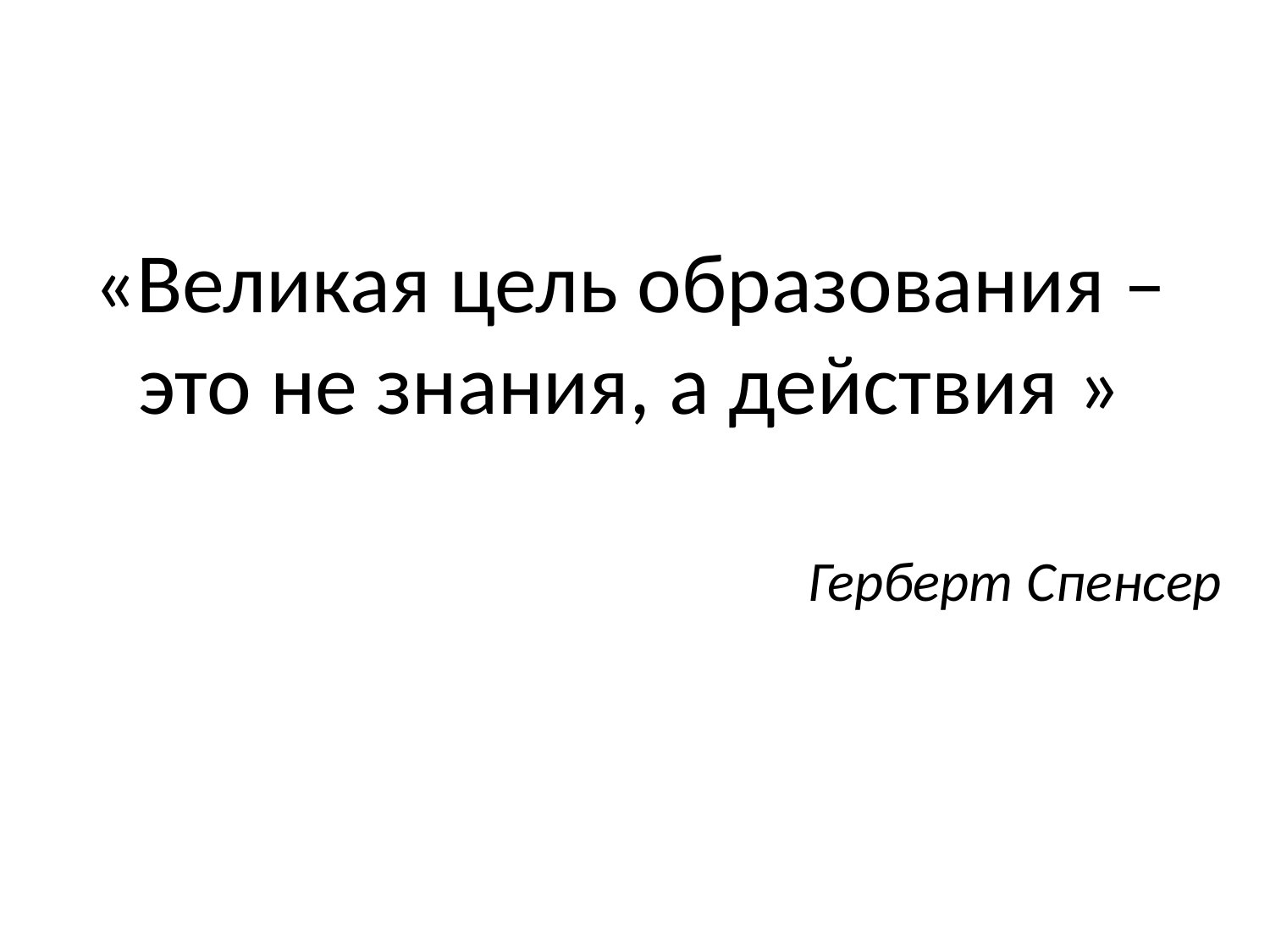

#
«Великая цель образования – это не знания, а действия »
Герберт Спенсер